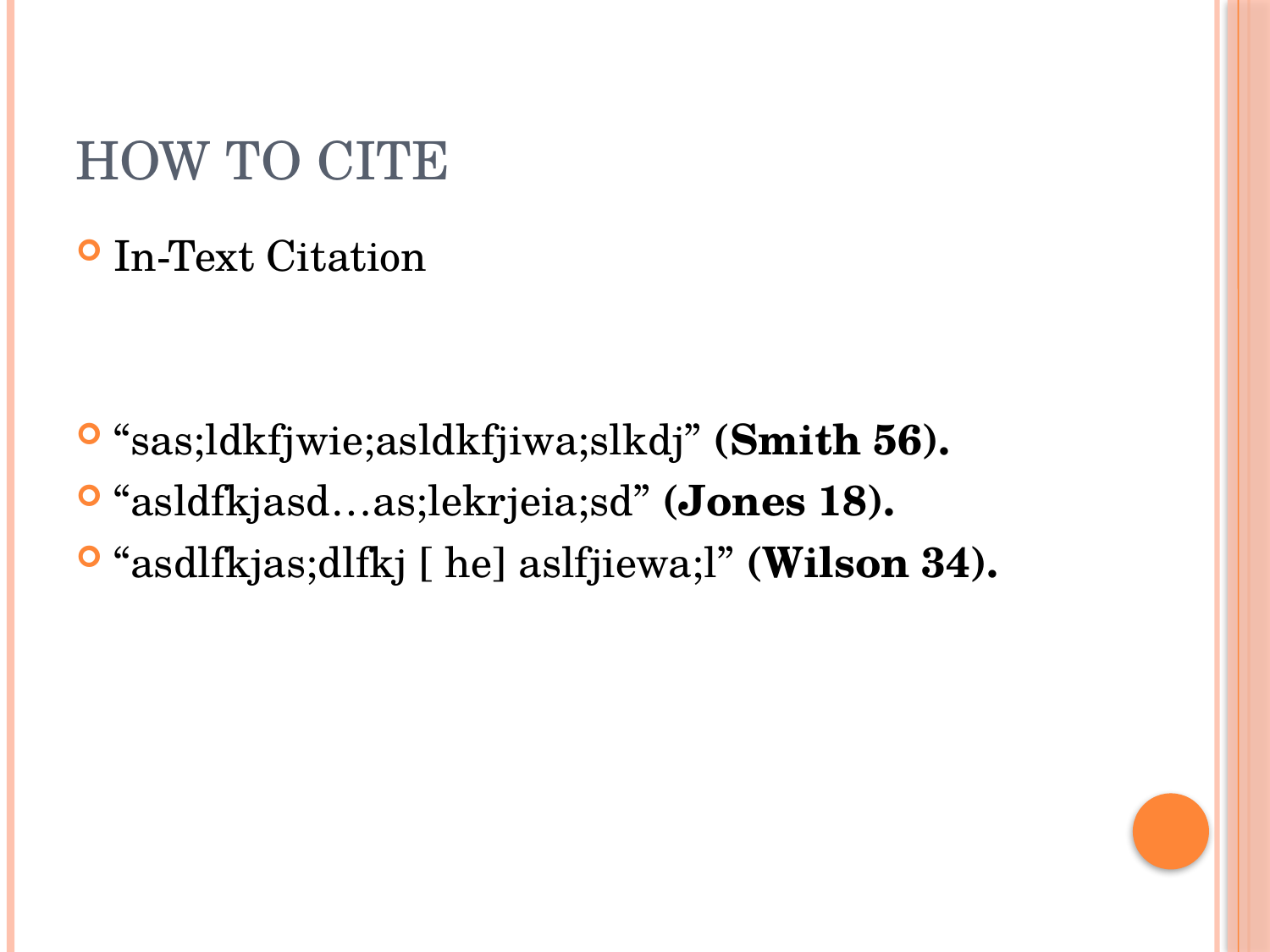

# How to Cite
In-Text Citation

“sas;ldkfjwie;asldkfjiwa;slkdj” (Smith 56).
“asldfkjasd…as;lekrjeia;sd” (Jones 18).
“asdlfkjas;dlfkj [ he] aslfjiewa;l” (Wilson 34).